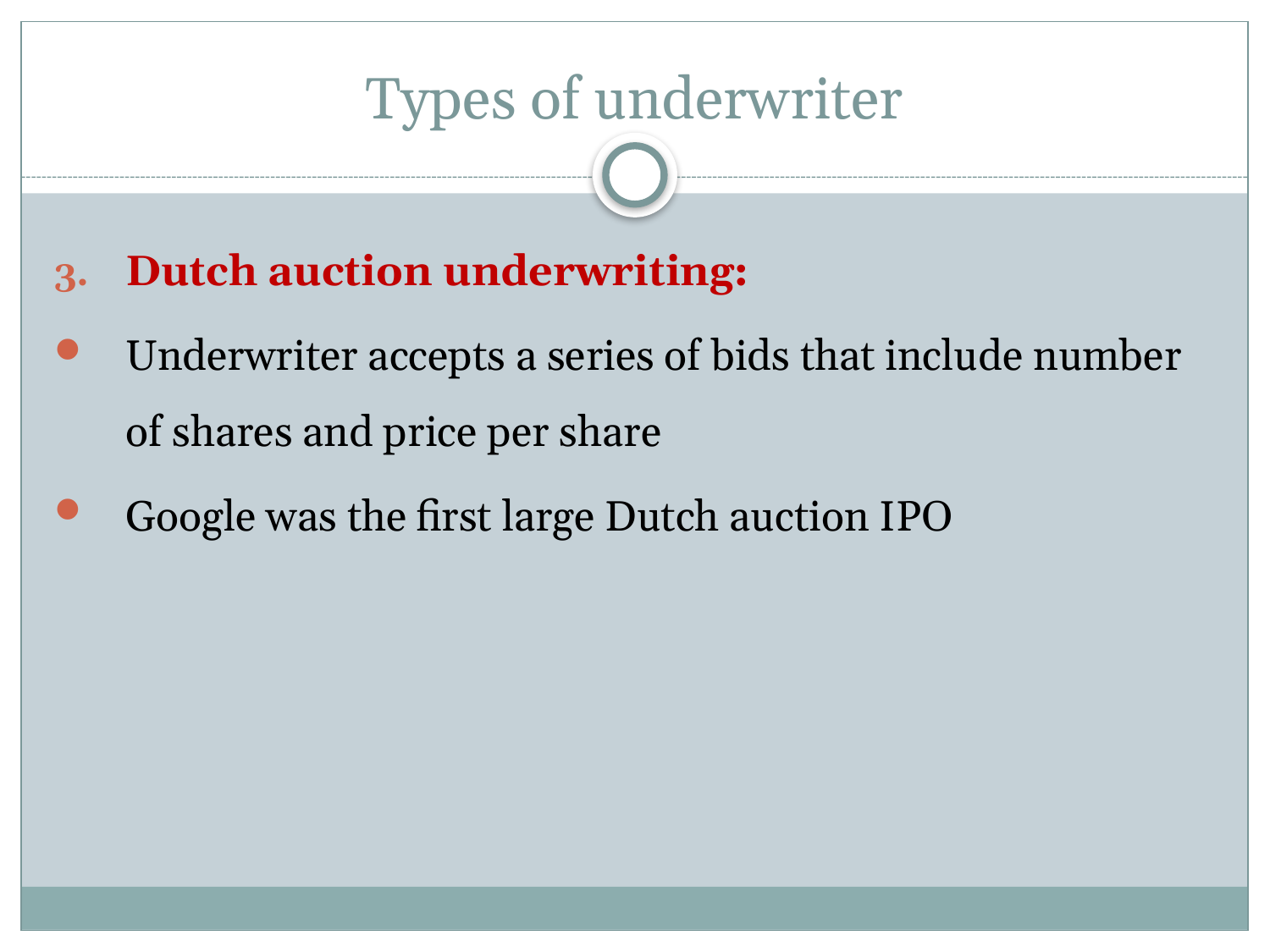

# Types of underwriter
Dutch auction underwriting:
Underwriter accepts a series of bids that include number of shares and price per share
Google was the first large Dutch auction IPO